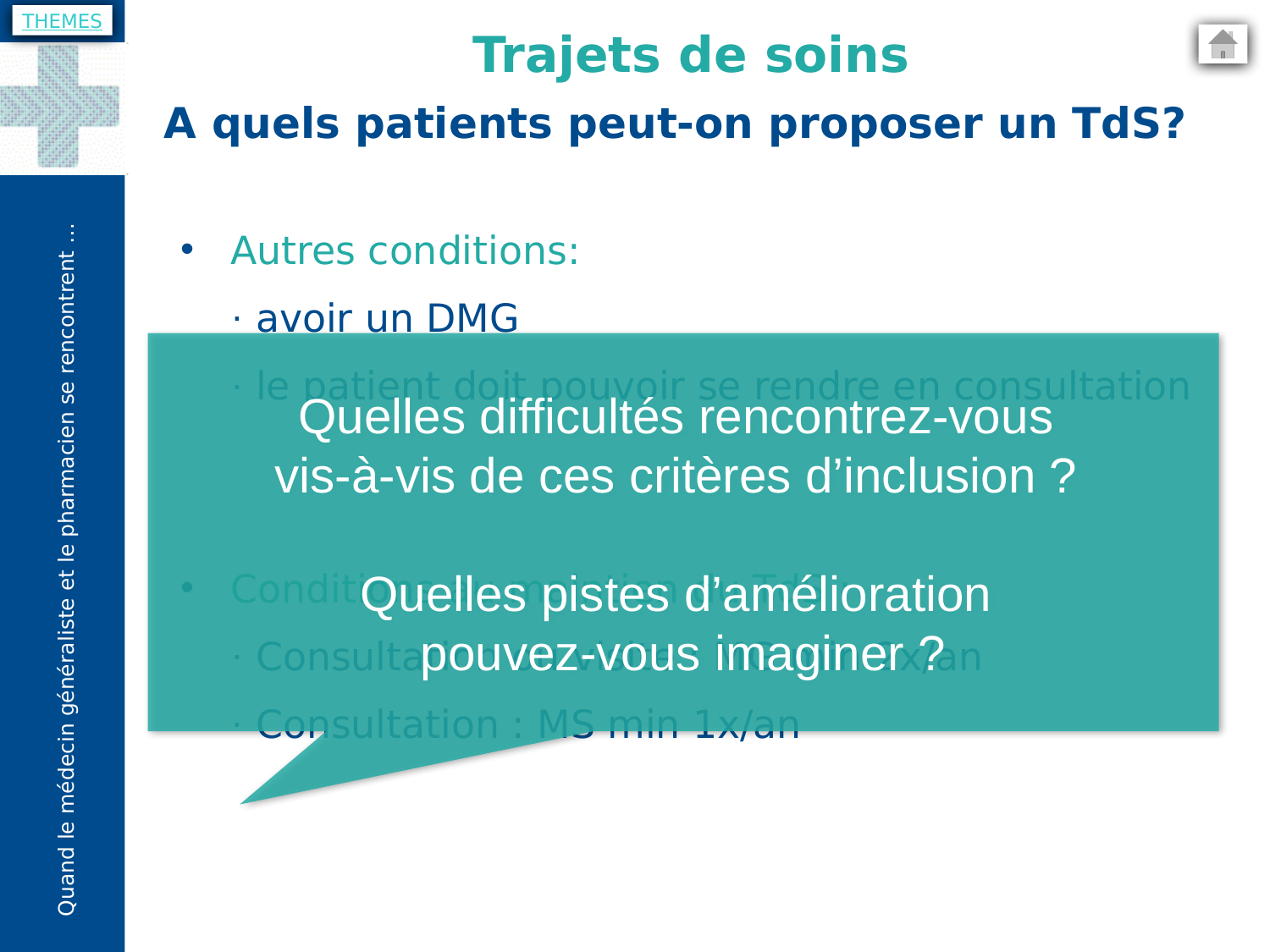

THEMES
Trajets de soins

A quels patients peut-on proposer un TdS?
Autres conditions:
avoir un DMG
le patient doit pouvoir se rendre en consultation

Conditions au maintien du TdS :
Consultation ou visite : MG min 2x/an
Consultation : MS min 1x/an

Quelles difficultés rencontrez-vous
vis-à-vis de ces critères d’inclusion ?

Quelles pistes d’amélioration
pouvez-vous imaginer ?